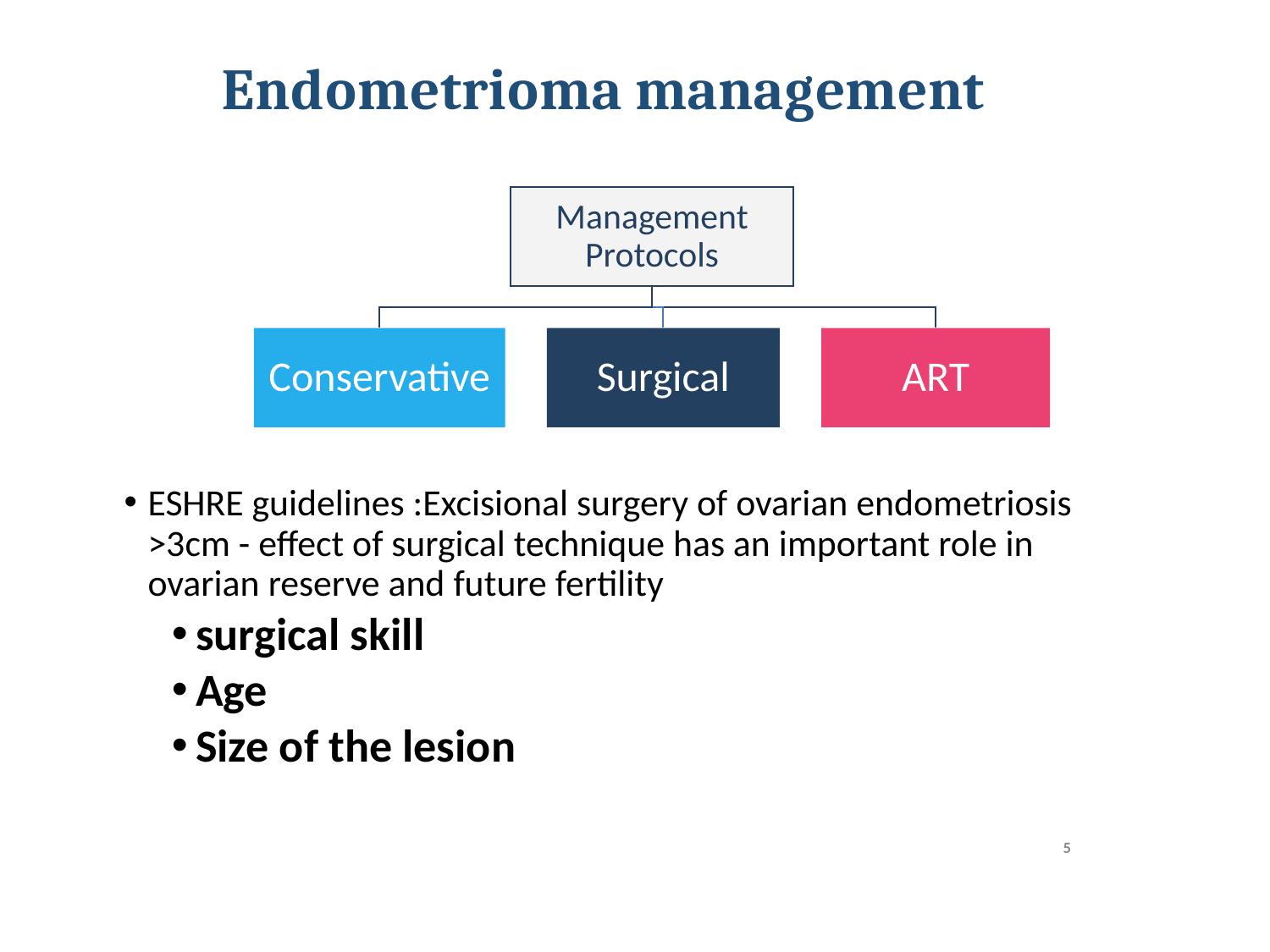

# Endometrioma management
Management Protocols
Conservative
Surgical
ART
ESHRE guidelines :Excisional surgery of ovarian endometriosis >3cm - effect of surgical technique has an important role in ovarian reserve and future fertility
surgical skill
Age
Size of the lesion
5